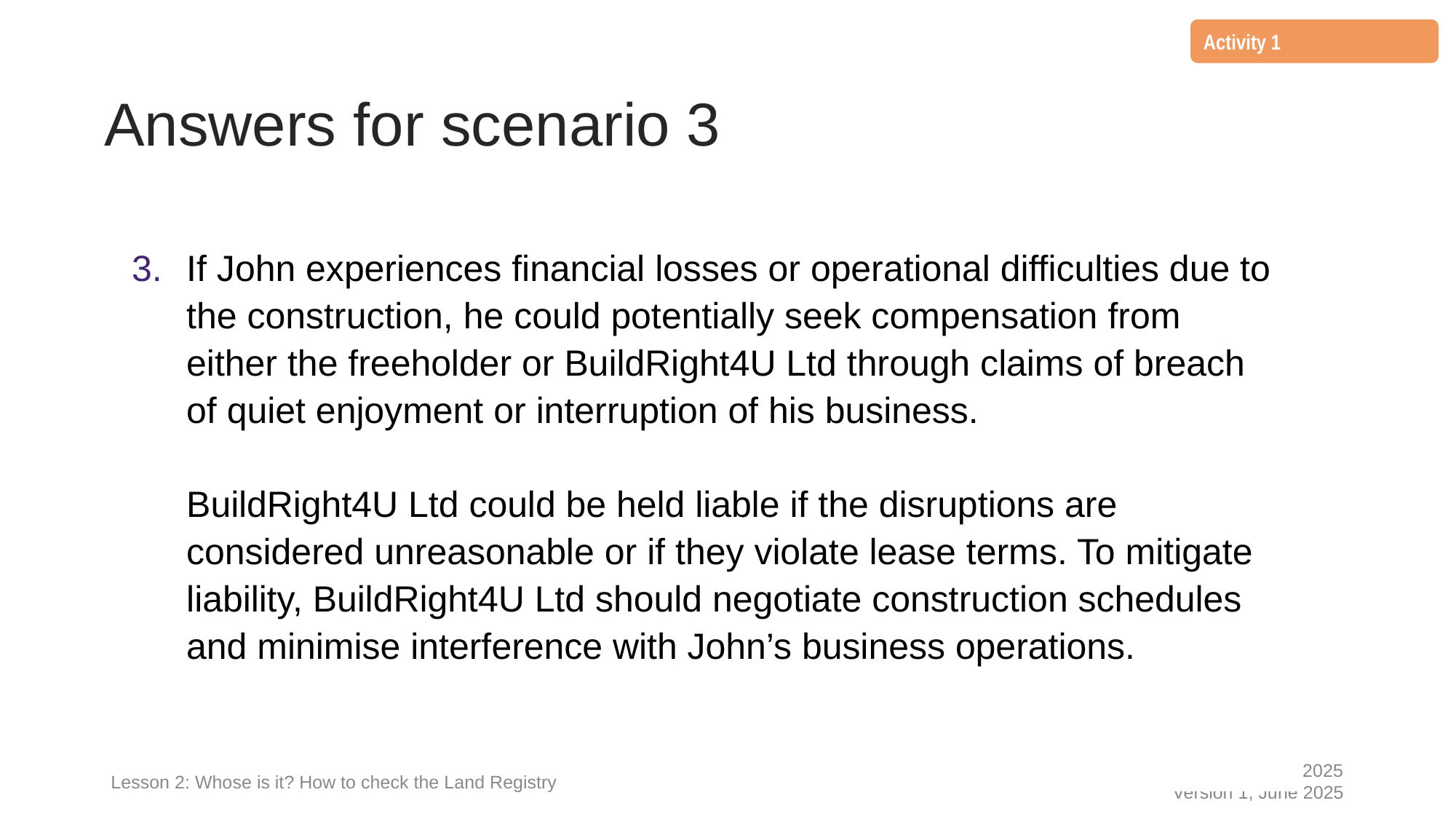

Activity 1
# Answers for scenario 3
If John experiences financial losses or operational difficulties due to the construction, he could potentially seek compensation from either the freeholder or BuildRight4U Ltd through claims of breach of quiet enjoyment or interruption of his business.
BuildRight4U Ltd could be held liable if the disruptions are considered unreasonable or if they violate lease terms. To mitigate liability, BuildRight4U Ltd should negotiate construction schedules and minimise interference with John’s business operations.
Lesson 2: Whose is it? How to check the Land Registry